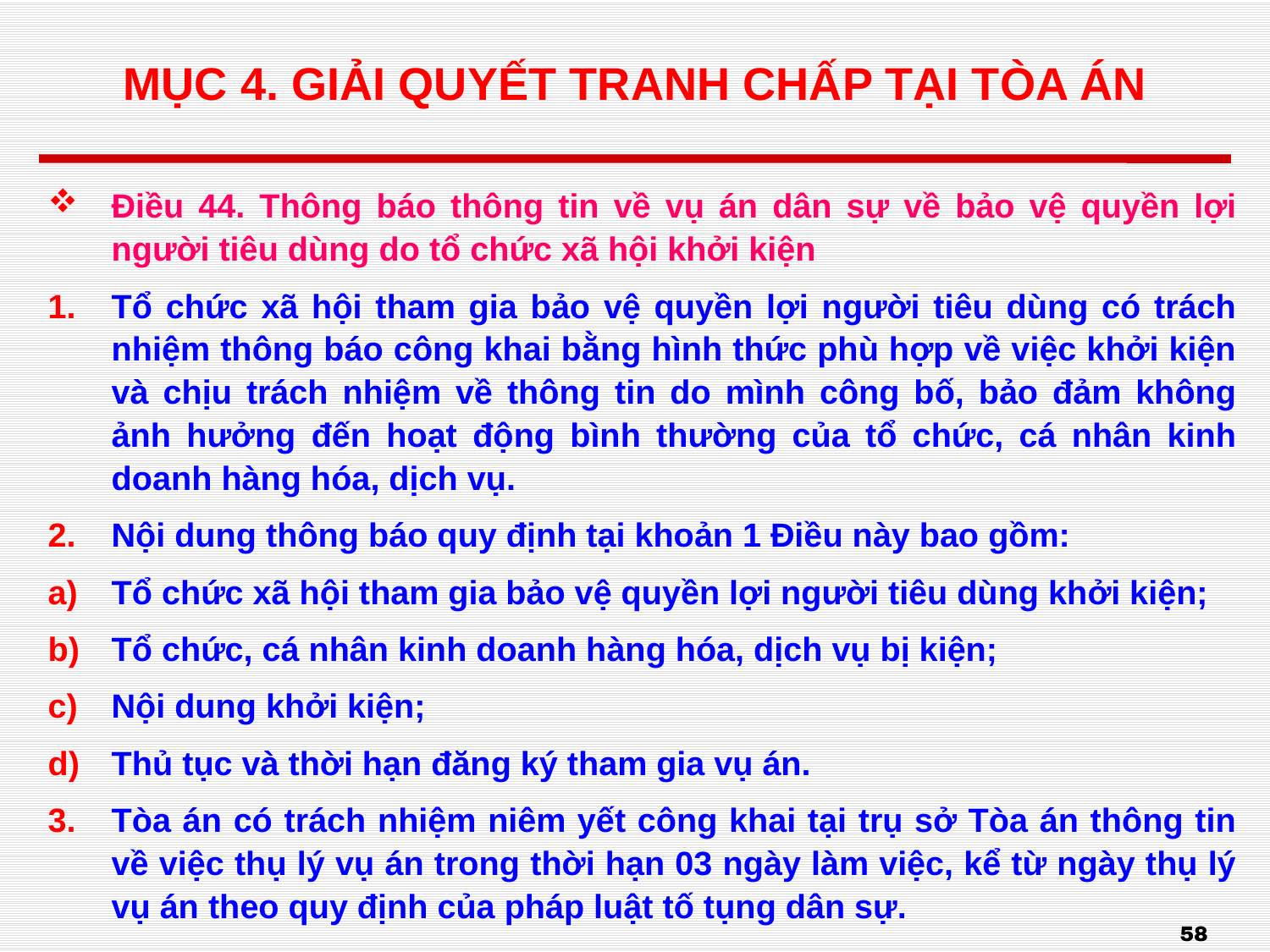

# MỤC 4. GIẢI QUYẾT TRANH CHẤP TẠI TÒA ÁN
Điều 44. Thông báo thông tin về vụ án dân sự về bảo vệ quyền lợi người tiêu dùng do tổ chức xã hội khởi kiện
Tổ chức xã hội tham gia bảo vệ quyền lợi người tiêu dùng có trách nhiệm thông báo công khai bằng hình thức phù hợp về việc khởi kiện và chịu trách nhiệm về thông tin do mình công bố, bảo đảm không ảnh hưởng đến hoạt động bình thường của tổ chức, cá nhân kinh doanh hàng hóa, dịch vụ.
Nội dung thông báo quy định tại khoản 1 Điều này bao gồm:
Tổ chức xã hội tham gia bảo vệ quyền lợi người tiêu dùng khởi kiện;
Tổ chức, cá nhân kinh doanh hàng hóa, dịch vụ bị kiện;
Nội dung khởi kiện;
Thủ tục và thời hạn đăng ký tham gia vụ án.
Tòa án có trách nhiệm niêm yết công khai tại trụ sở Tòa án thông tin về việc thụ lý vụ án trong thời hạn 03 ngày làm việc, kể từ ngày thụ lý vụ án theo quy định của pháp luật tố tụng dân sự.